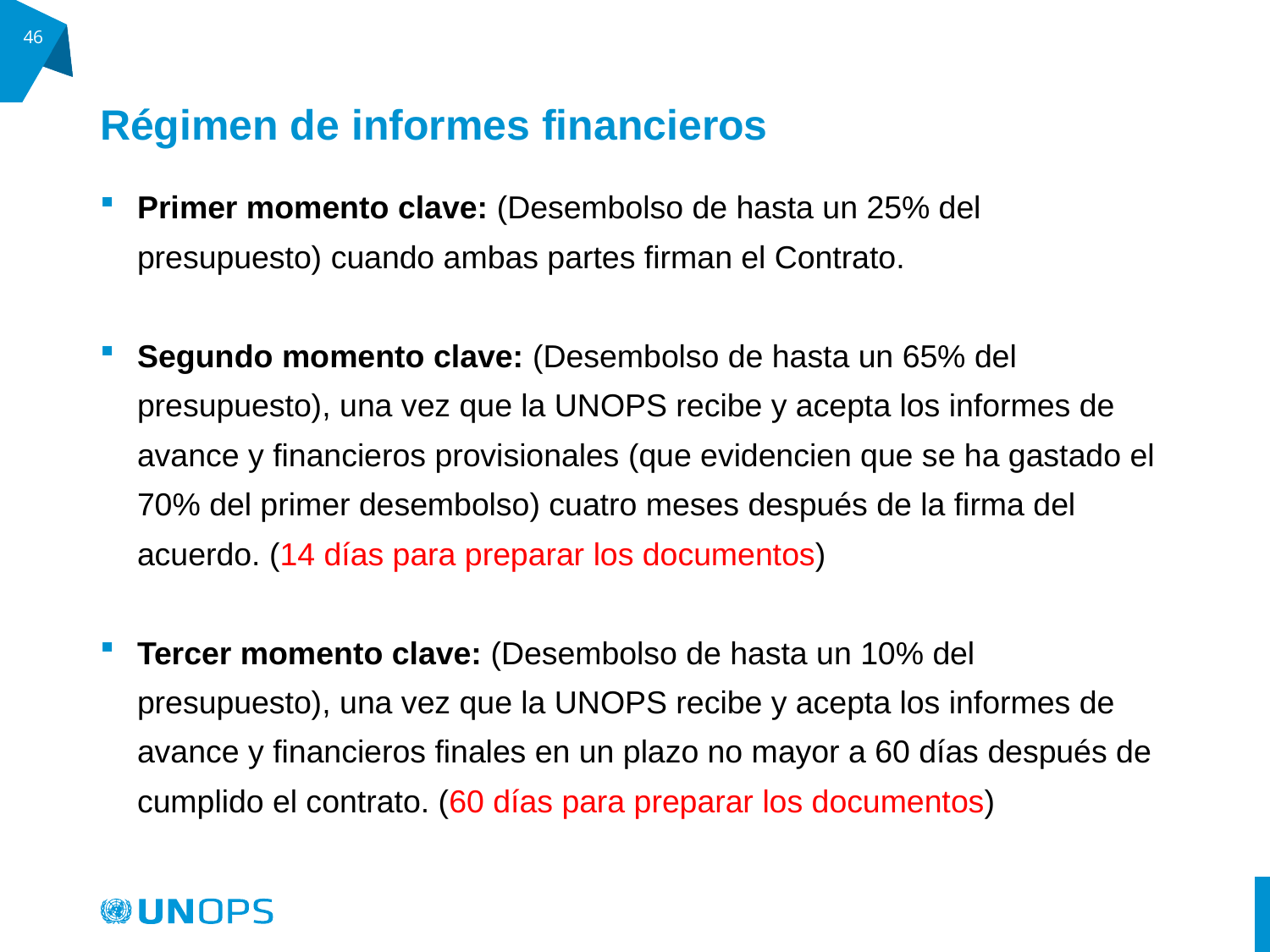

46
# Régimen de informes financieros
Primer momento clave: (Desembolso de hasta un 25% del presupuesto) cuando ambas partes firman el Contrato.

Segundo momento clave: (Desembolso de hasta un 65% del presupuesto), una vez que la UNOPS recibe y acepta los informes de avance y financieros provisionales (que evidencien que se ha gastado el 70% del primer desembolso) cuatro meses después de la firma del acuerdo. (14 días para preparar los documentos)

Tercer momento clave: (Desembolso de hasta un 10% del presupuesto), una vez que la UNOPS recibe y acepta los informes de avance y financieros finales en un plazo no mayor a 60 días después de cumplido el contrato. (60 días para preparar los documentos)